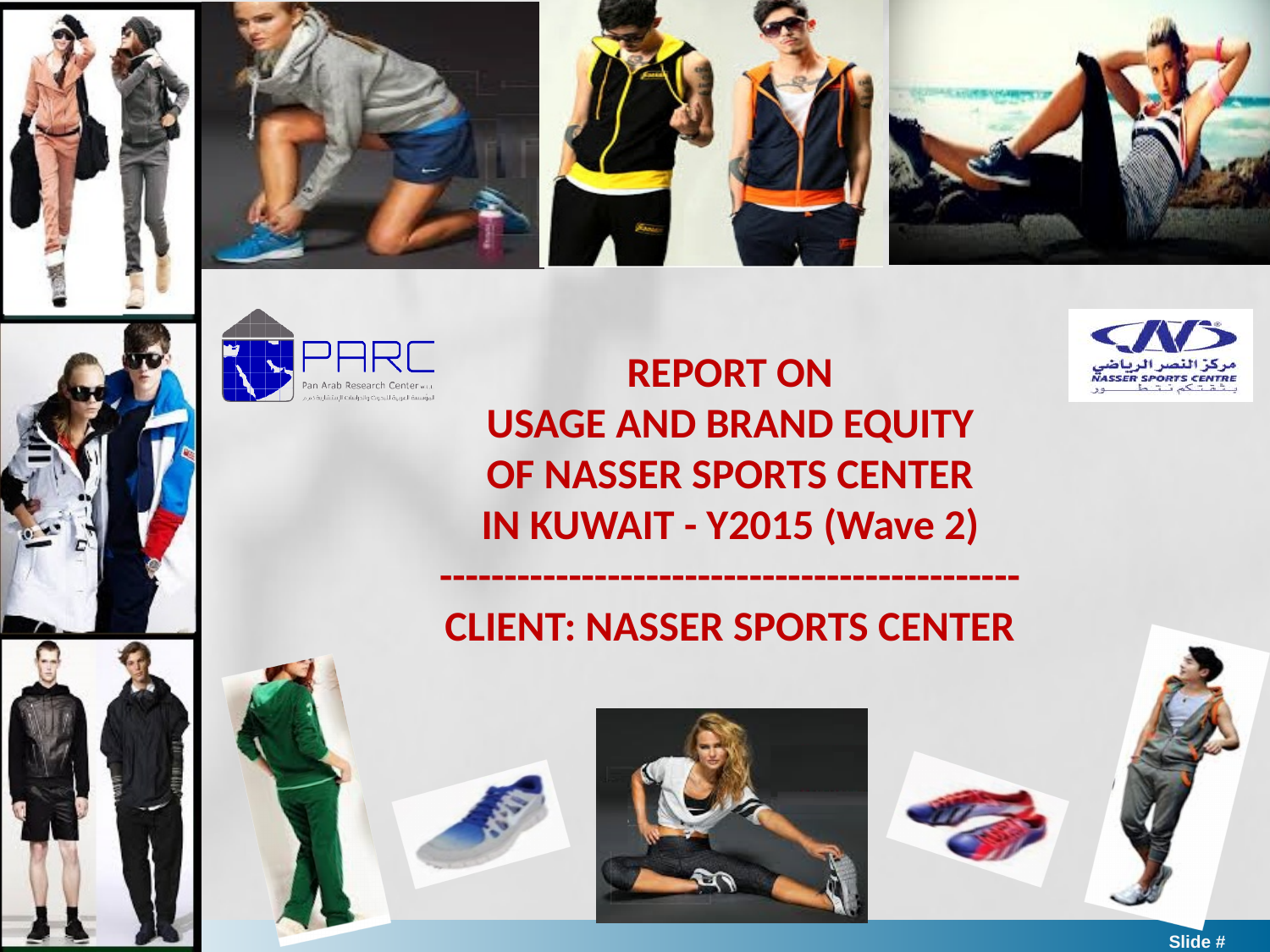

REPORT ON
USAGE AND BRAND EQUITY
OF NASSER SPORTS CENTER
IN KUWAIT - Y2015 (Wave 2)
---------------------------------------------
CLIENT: NASSER SPORTS CENTER